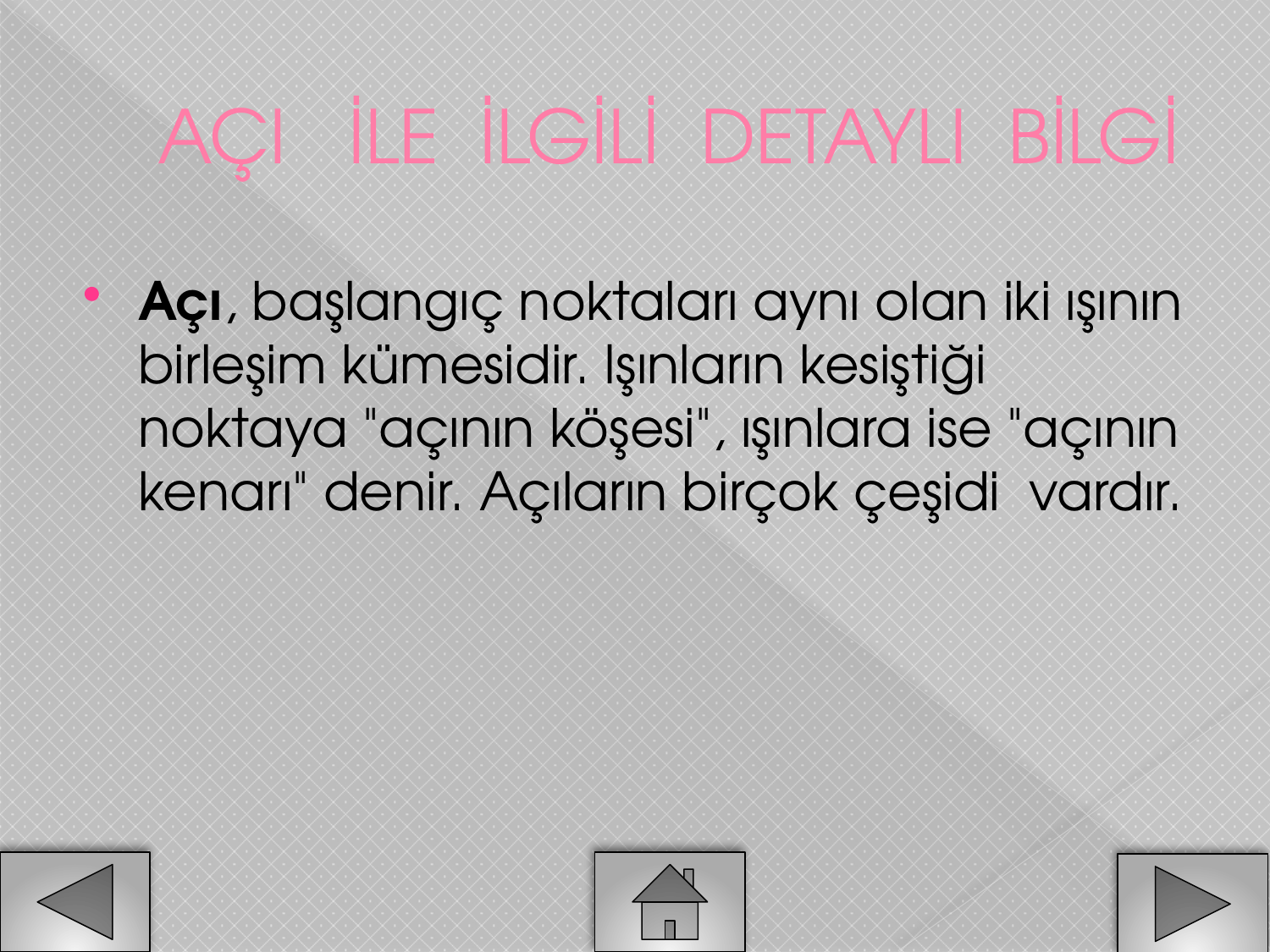

# AÇI   İLE  İLGİLİ  DETAYLI  BİLGİ
Açı, başlangıç noktaları aynı olan iki ışının birleşim kümesidir. Işınların kesiştiği noktaya "açının köşesi", ışınlara ise "açının kenarı" denir. Açıların birçok çeşidi  vardır.